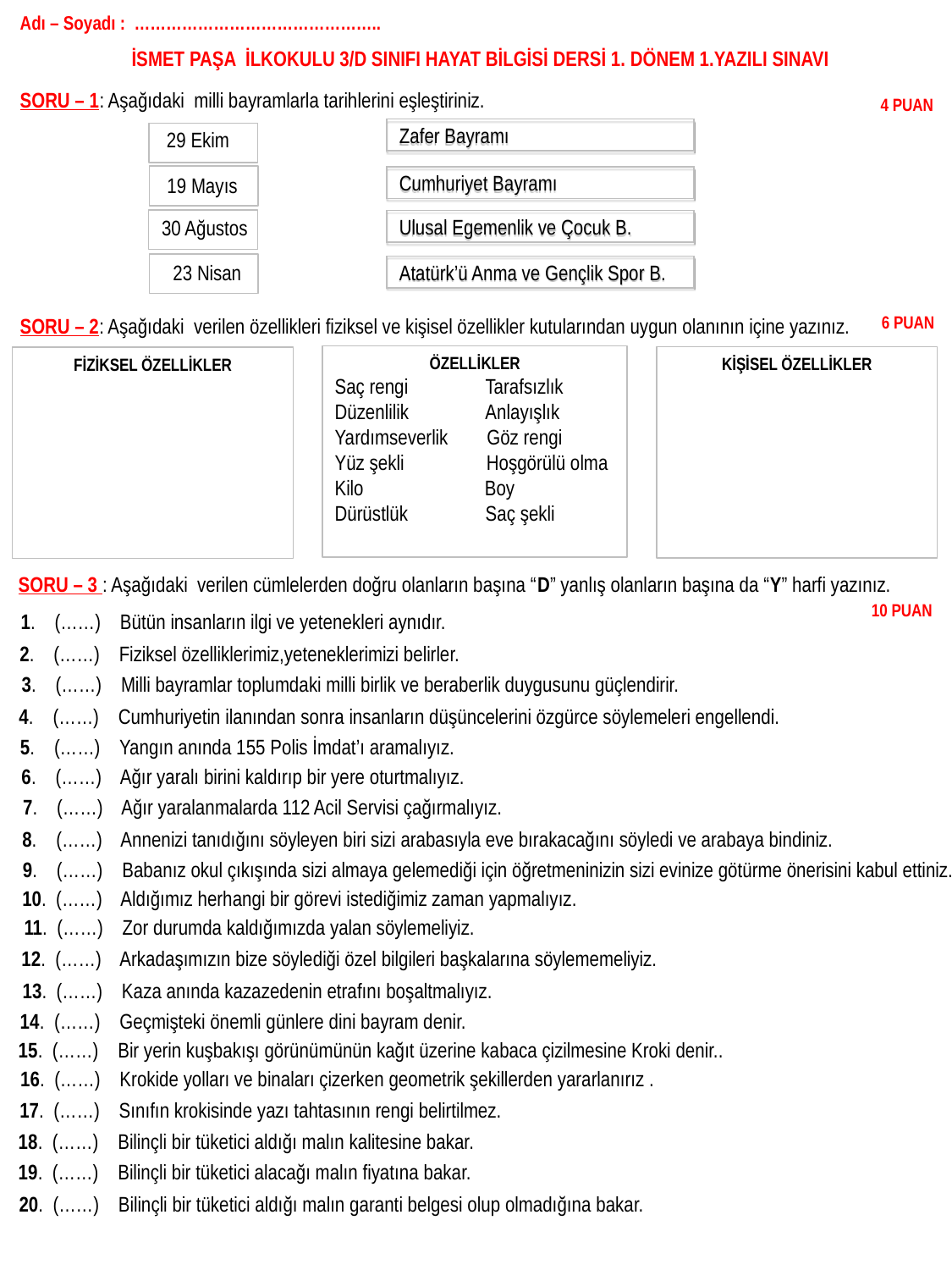

Adı – Soyadı :  ………………………………………..
İSMET PAŞA  İLKOKULU 3/D SINIFI HAYAT BİLGİSİ DERSİ 1. DÖNEM 1.YAZILI SINAVI
SORU – 1: Aşağıdaki  milli bayramlarla tarihlerini eşleştiriniz.
4 PUAN
Zafer Bayramı

29 Ekim

Cumhuriyet Bayramı
19 Mayıs

Ulusal Egemenlik ve Çocuk B.
30 Ağustos

Atatürk’ü Anma ve Gençlik Spor B.
23 Nisan
SORU – 2: Aşağıdaki  verilen özellikleri fiziksel ve kişisel özellikler kutularından uygun olanının içine yazınız.
6 PUAN
ÖZELLİKLER
Saç rengi                Tarafsızlık
Düzenlilik                Anlayışlık
Yardımseverlik        Göz rengi
Yüz şekli                 Hoşgörülü olma
Kilo                         Boy
Dürüstlük                Saç şekli

KİŞİSEL ÖZELLİKLER

FİZİKSEL ÖZELLİKLER

SORU – 3 : Aşağıdaki  verilen cümlelerden doğru olanların başına “D” yanlış olanların başına da “Y” harfi yazınız.
10 PUAN
1.    (……)    Bütün insanların ilgi ve yetenekleri aynıdır.
2.    (……)    Fiziksel özelliklerimiz,yeteneklerimizi belirler.
3.    (……)    Milli bayramlar toplumdaki milli birlik ve beraberlik duygusunu güçlendirir.
4.    (……)    Cumhuriyetin ilanından sonra insanların düşüncelerini özgürce söylemeleri engellendi.
5.    (……)    Yangın anında 155 Polis İmdat’ı aramalıyız.
6.    (……)    Ağır yaralı birini kaldırıp bir yere oturtmalıyız.
7.    (……)    Ağır yaralanmalarda 112 Acil Servisi çağırmalıyız.
8.    (……)    Annenizi tanıdığını söyleyen biri sizi arabasıyla eve bırakacağını söyledi ve arabaya bindiniz.
9.    (……)    Babanız okul çıkışında sizi almaya gelemediği için öğretmeninizin sizi evinize götürme önerisini kabul ettiniz.
10.  (……)    Aldığımız herhangi bir görevi istediğimiz zaman yapmalıyız.
11.  (……)    Zor durumda kaldığımızda yalan söylemeliyiz.
12.  (……)    Arkadaşımızın bize söylediği özel bilgileri başkalarına söylememeliyiz.
13.  (……)    Kaza anında kazazedenin etrafını boşaltmalıyız.
14.  (……)    Geçmişteki önemli günlere dini bayram denir.
15.  (……)    Bir yerin kuşbakışı görünümünün kağıt üzerine kabaca çizilmesine Kroki denir..
16.  (……)    Krokide yolları ve binaları çizerken geometrik şekillerden yararlanırız .
17.  (……)    Sınıfın krokisinde yazı tahtasının rengi belirtilmez.
18.  (……)    Bilinçli bir tüketici aldığı malın kalitesine bakar.
19.  (……)    Bilinçli bir tüketici alacağı malın fiyatına bakar.
20.  (……)    Bilinçli bir tüketici aldığı malın garanti belgesi olup olmadığına bakar.